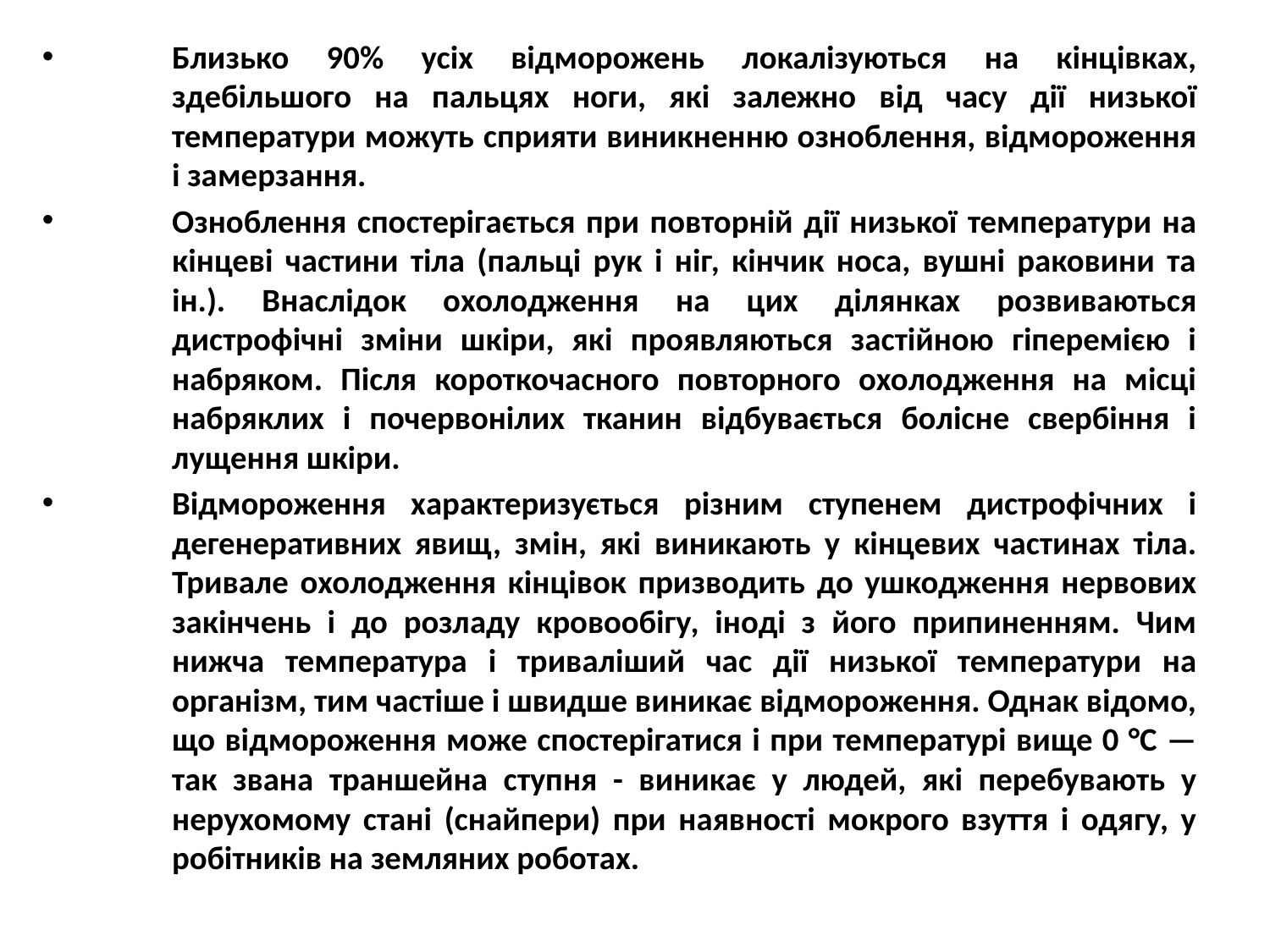

Близько 90% усіх відморожень локалізуються на кінцівках, здебільшого на пальцях ноги, які залежно від часу дії низької температури можуть сприяти виникненню озноблення, відмороження і замерзання.
Озноблення спостерігається при повторній дії низької температури на кінцеві частини тіла (пальці рук і ніг, кінчик носа, вушні раковини та ін.). Внаслідок охолодження на цих ділянках розвиваються дистрофічні зміни шкіри, які проявляються застійною гіперемією і набряком. Після короткочасного повторного охолодження на місці набряклих і почервонілих тканин відбувається болісне свербіння і лущення шкіри.
Відмороження характеризується різним ступенем дистрофічних і дегенеративних явищ, змін, які виникають у кінцевих частинах тіла. Тривале охолодження кінцівок призводить до ушкодження нервових закінчень і до розладу кровообігу, іноді з його припиненням. Чим нижча температура і триваліший час дії низької температури на організм, тим частіше і швидше виникає відмороження. Однак відомо, що відмороження може спостерігатися і при температурі вище 0 °С — так звана траншейна ступня - виникає у людей, які перебувають у нерухомому стані (снайпери) при наявності мокрого взуття і одягу, у робітників на земляних роботах.